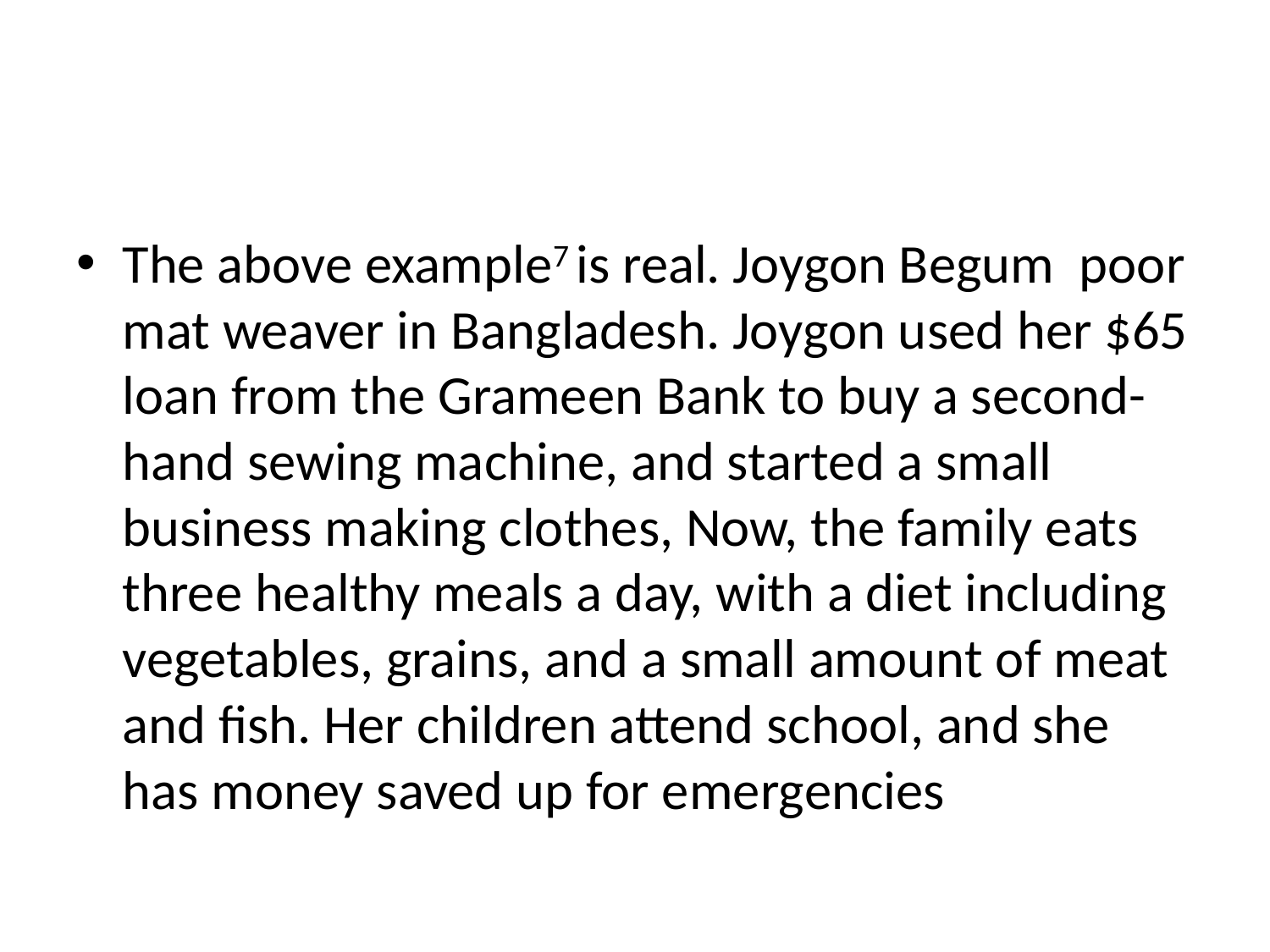

#
The above example7 is real. Joygon Begum  poor mat weaver in Bangladesh. Joygon used her $65 loan from the Grameen Bank to buy a second-hand sewing machine, and started a small business making clothes, Now, the family eats three healthy meals a day, with a diet including vegetables, grains, and a small amount of meat and fish. Her children attend school, and she has money saved up for emergencies